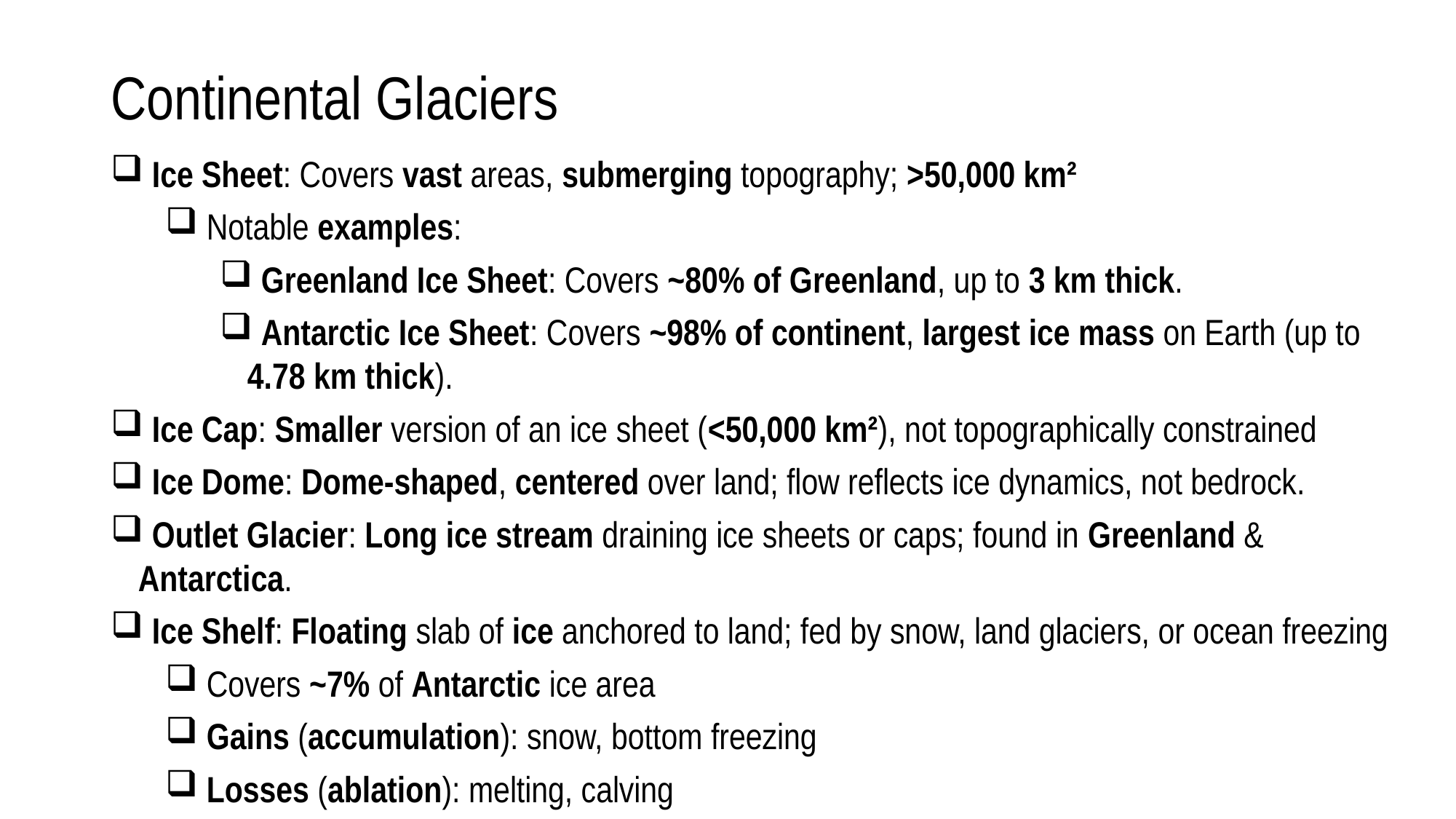

# Continental Glaciers
 Ice Sheet: Covers vast areas, submerging topography; >50,000 km²
 Notable examples:
 Greenland Ice Sheet: Covers ~80% of Greenland, up to 3 km thick.
 Antarctic Ice Sheet: Covers ~98% of continent, largest ice mass on Earth (up to 4.78 km thick).
 Ice Cap: Smaller version of an ice sheet (<50,000 km²), not topographically constrained
 Ice Dome: Dome-shaped, centered over land; flow reflects ice dynamics, not bedrock.
 Outlet Glacier: Long ice stream draining ice sheets or caps; found in Greenland & Antarctica.
 Ice Shelf: Floating slab of ice anchored to land; fed by snow, land glaciers, or ocean freezing
 Covers ~7% of Antarctic ice area
 Gains (accumulation): snow, bottom freezing
 Losses (ablation): melting, calving